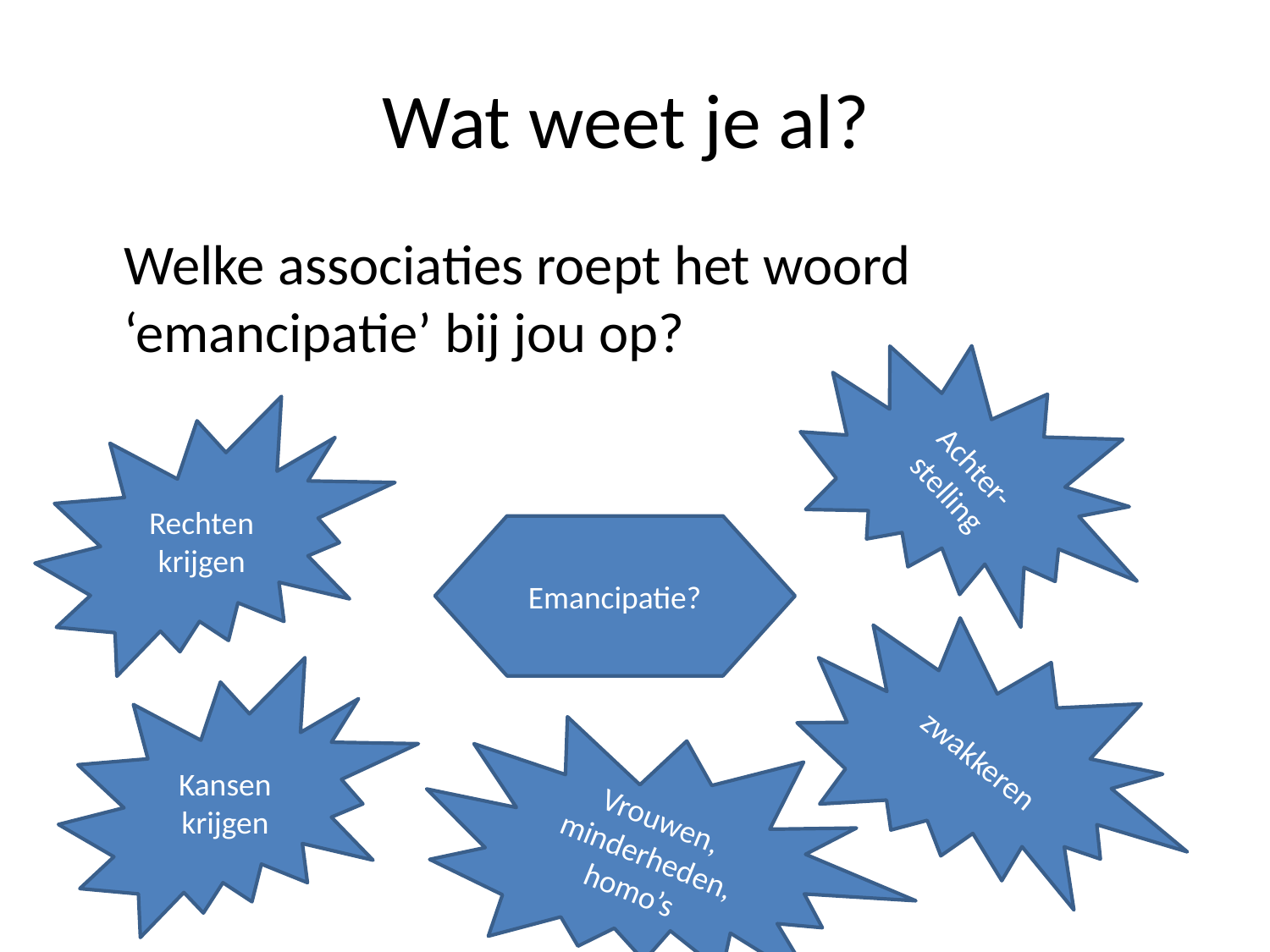

# Wat weet je al?
	Welke associaties roept het woord ‘emancipatie’ bij jou op?
Achter-stelling
Rechten krijgen
Emancipatie?
zwakkeren
Kansen krijgen
Vrouwen, minderheden, homo’s